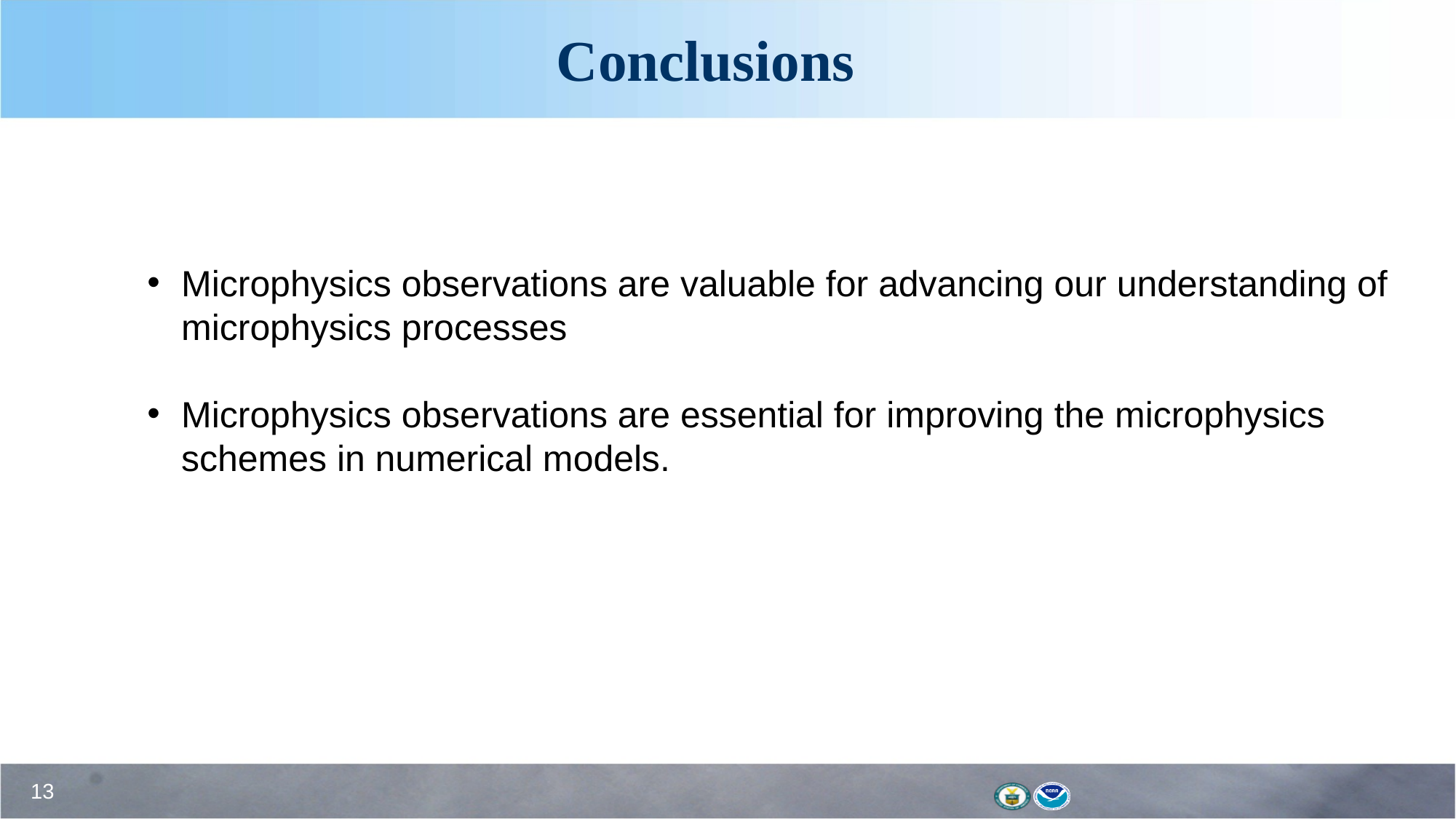

Conclusions
Microphysics observations are valuable for advancing our understanding of microphysics processes

Microphysics observations are essential for improving the microphysics schemes in numerical models.
13